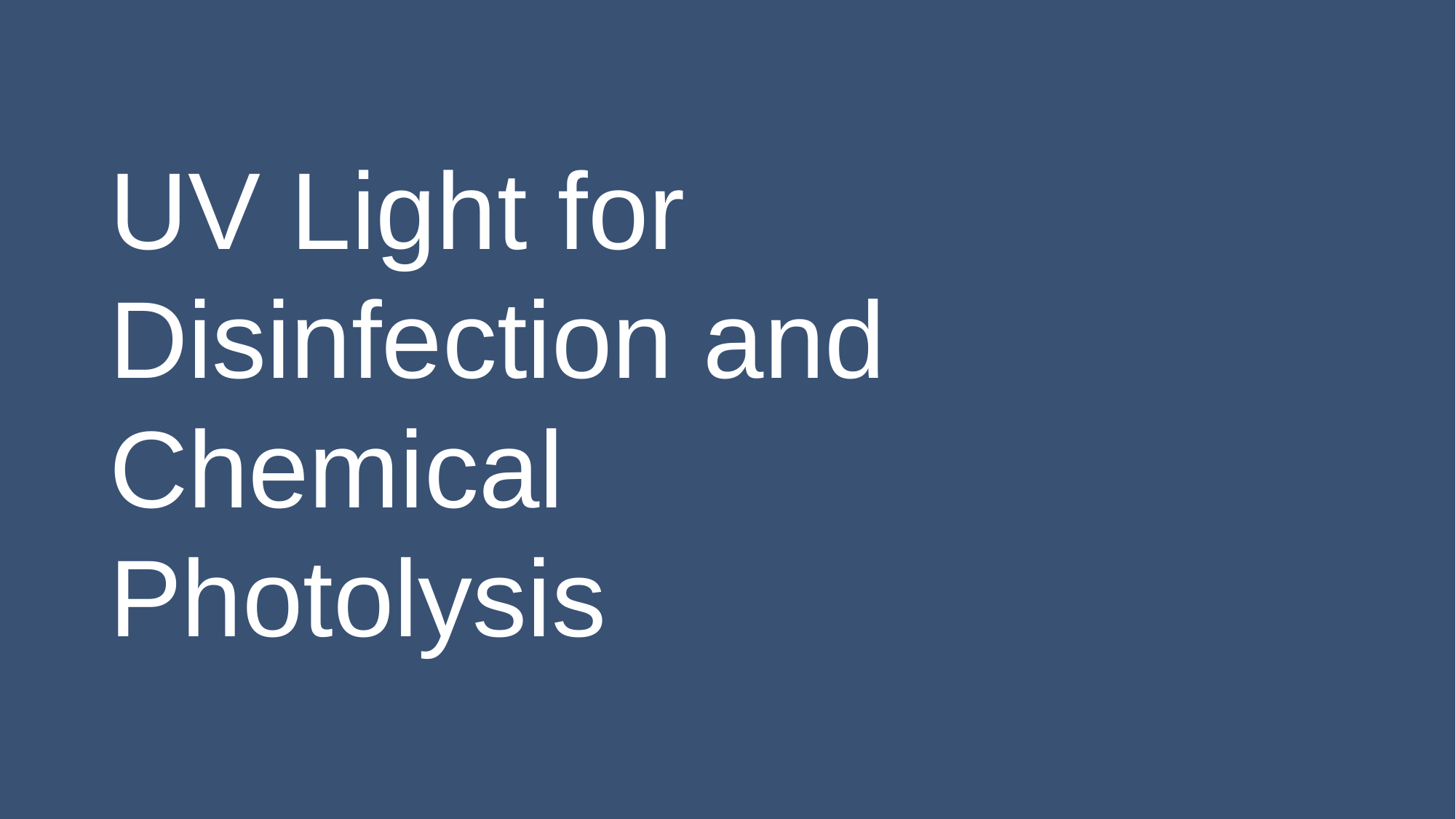

# UV Light for Disinfection and Chemical Photolysis